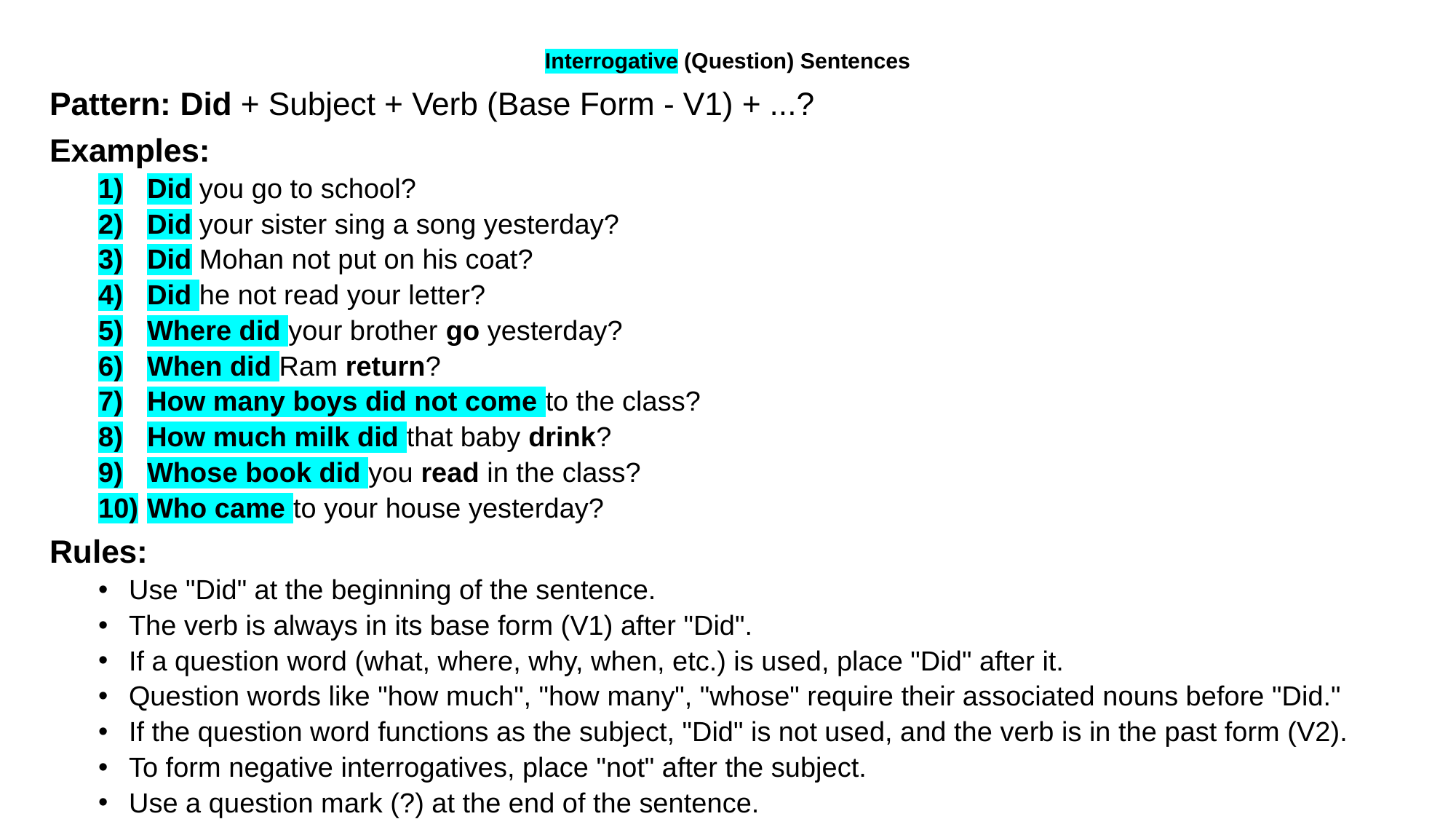

# Interrogative (Question) Sentences
Pattern: Did + Subject + Verb (Base Form - V1) + ...?
Examples:
Did you go to school?
Did your sister sing a song yesterday?
Did Mohan not put on his coat?
Did he not read your letter?
Where did your brother go yesterday?
When did Ram return?
How many boys did not come to the class?
How much milk did that baby drink?
Whose book did you read in the class?
Who came to your house yesterday?
Rules:
Use "Did" at the beginning of the sentence.
The verb is always in its base form (V1) after "Did".
If a question word (what, where, why, when, etc.) is used, place "Did" after it.
Question words like "how much", "how many", "whose" require their associated nouns before "Did."
If the question word functions as the subject, "Did" is not used, and the verb is in the past form (V2).
To form negative interrogatives, place "not" after the subject.
Use a question mark (?) at the end of the sentence.